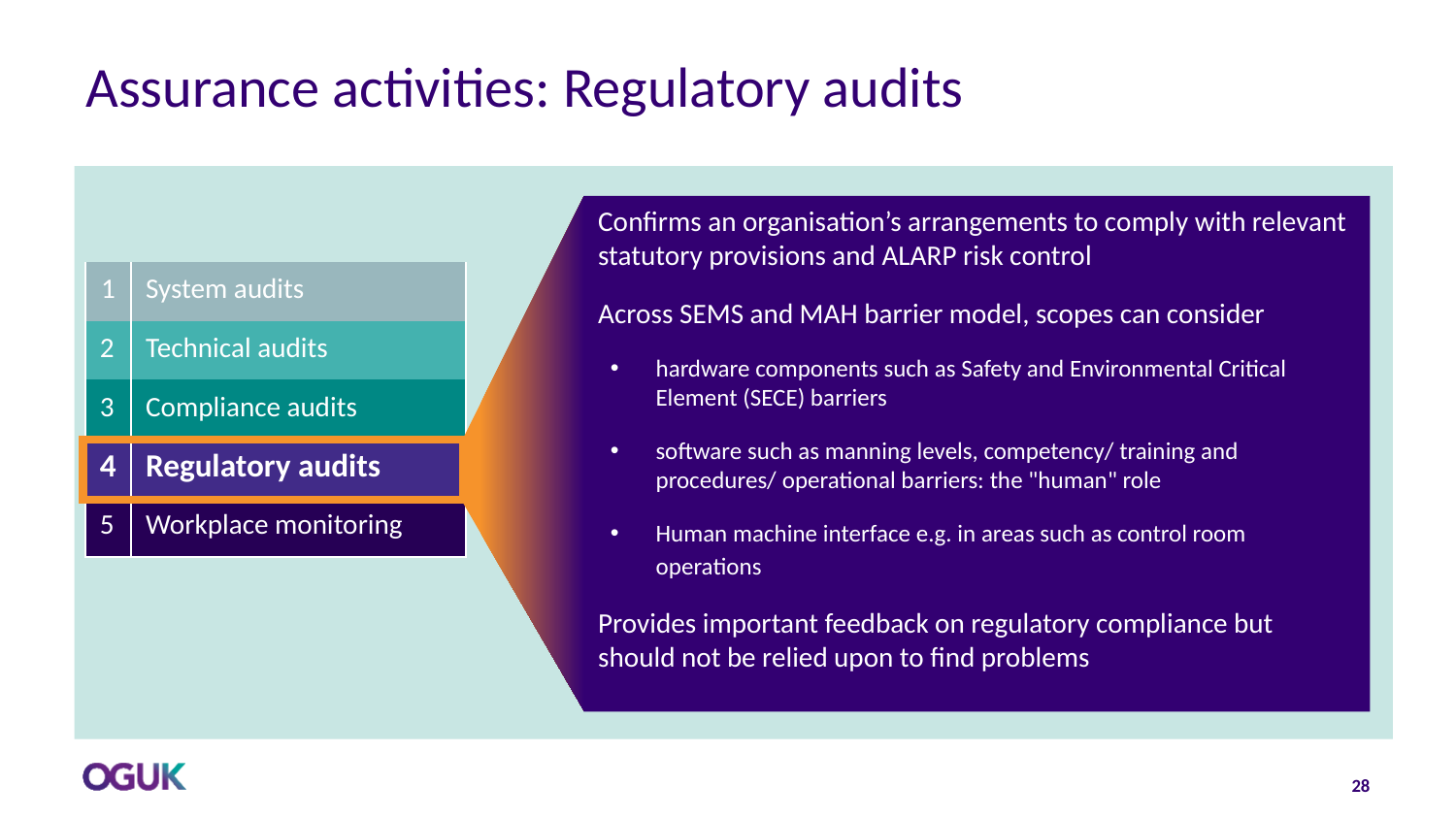

# Assurance activities: Regulatory audits

Confirms an organisation’s arrangements to comply with relevant statutory provisions and ALARP risk control
Across SEMS and MAH barrier model, scopes can consider
hardware components such as Safety and Environmental Critical Element (SECE) barriers
software such as manning levels, competency/ training and procedures/ operational barriers: the "human" role
Human machine interface e.g. in areas such as control room operations
Provides important feedback on regulatory compliance but should not be relied upon to find problems
| 1 | System audits |
| --- | --- |
| 2 | Technical audits |
| 3 | Compliance audits |
| 4 | Regulatory audits |
| 5 | Workplace monitoring |

28